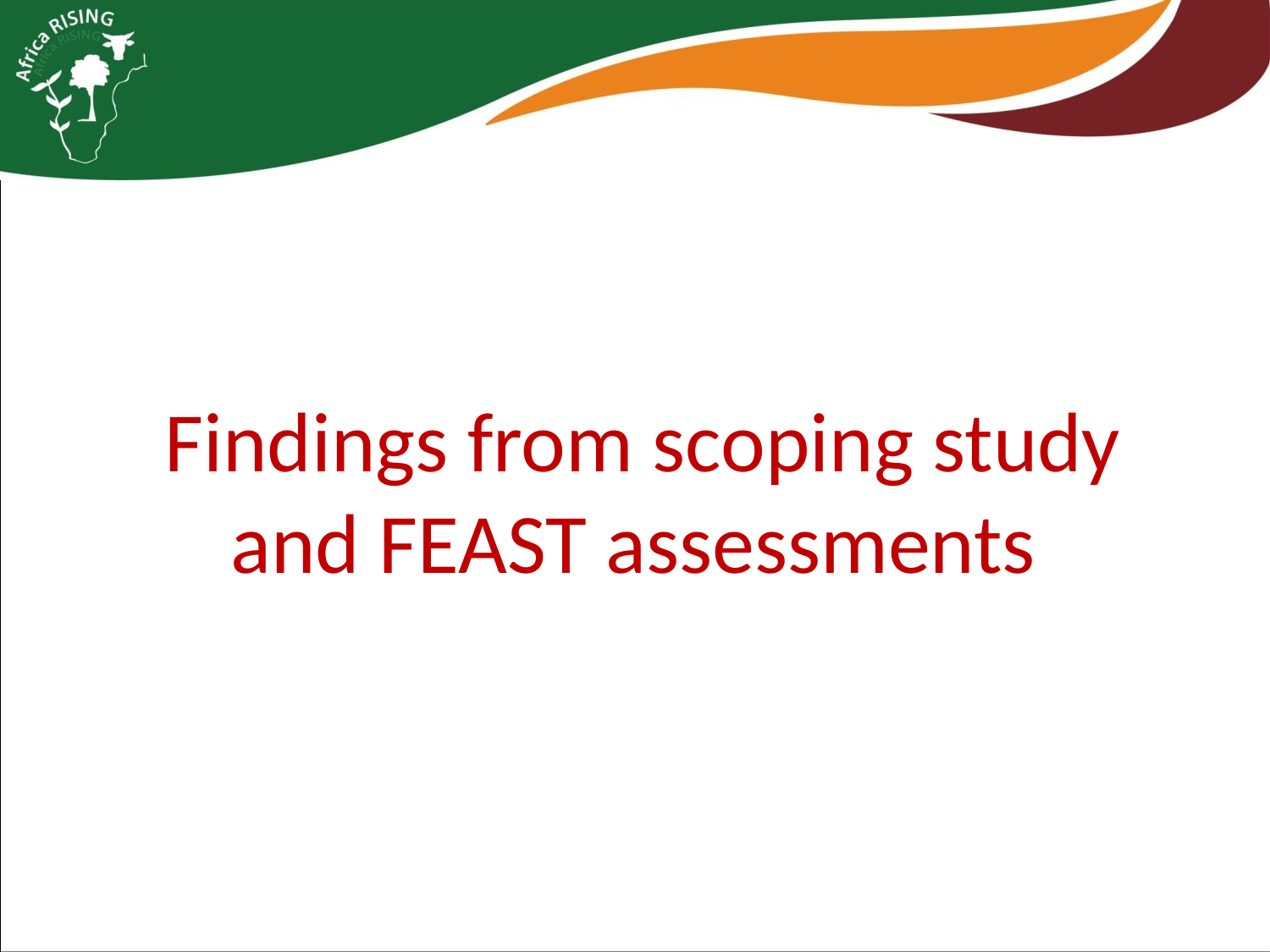

Findings from scoping study and FEAST assessments